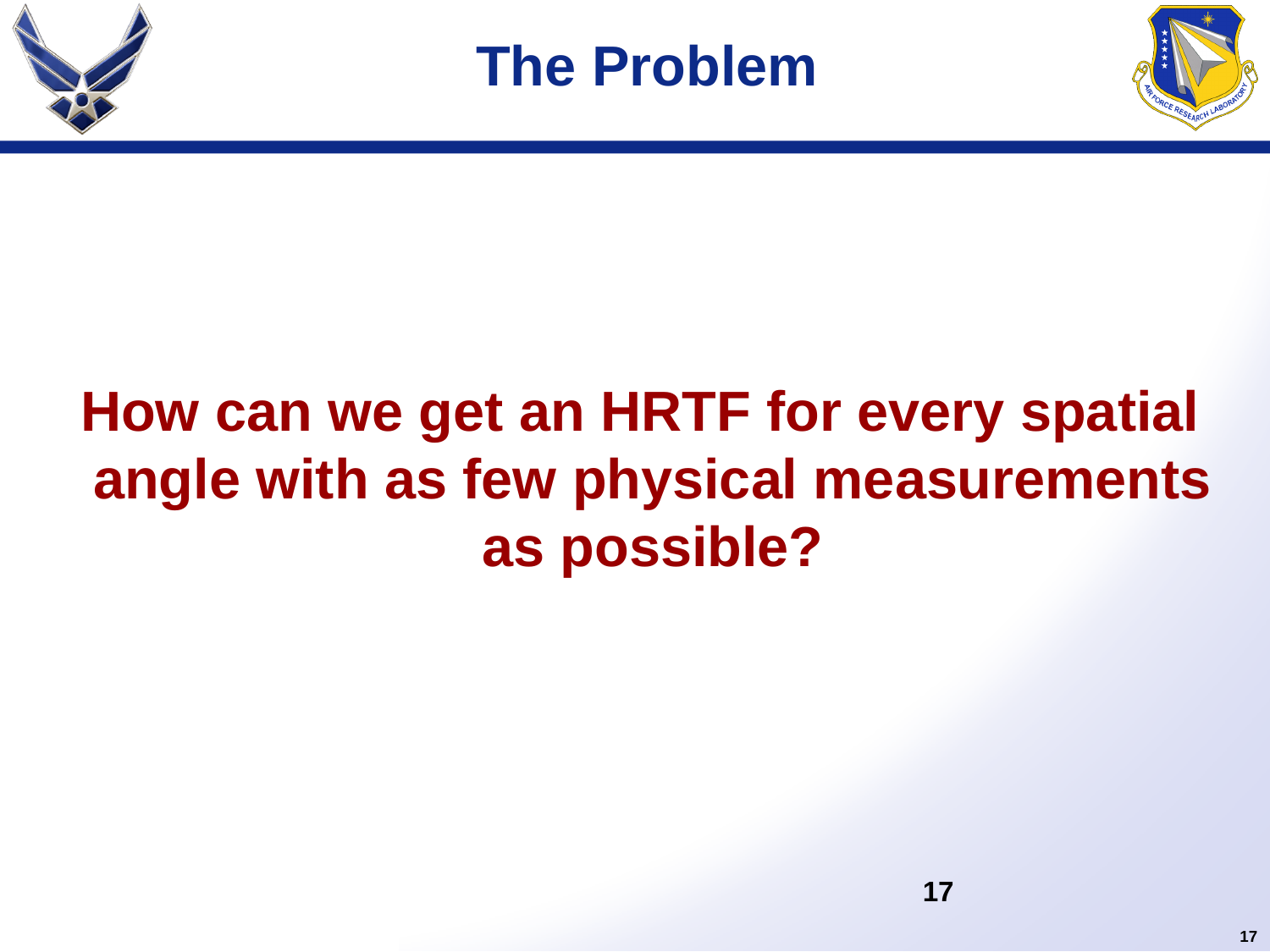

# The Problem
How can we get an HRTF for every spatial angle with as few physical measurements as possible?
17